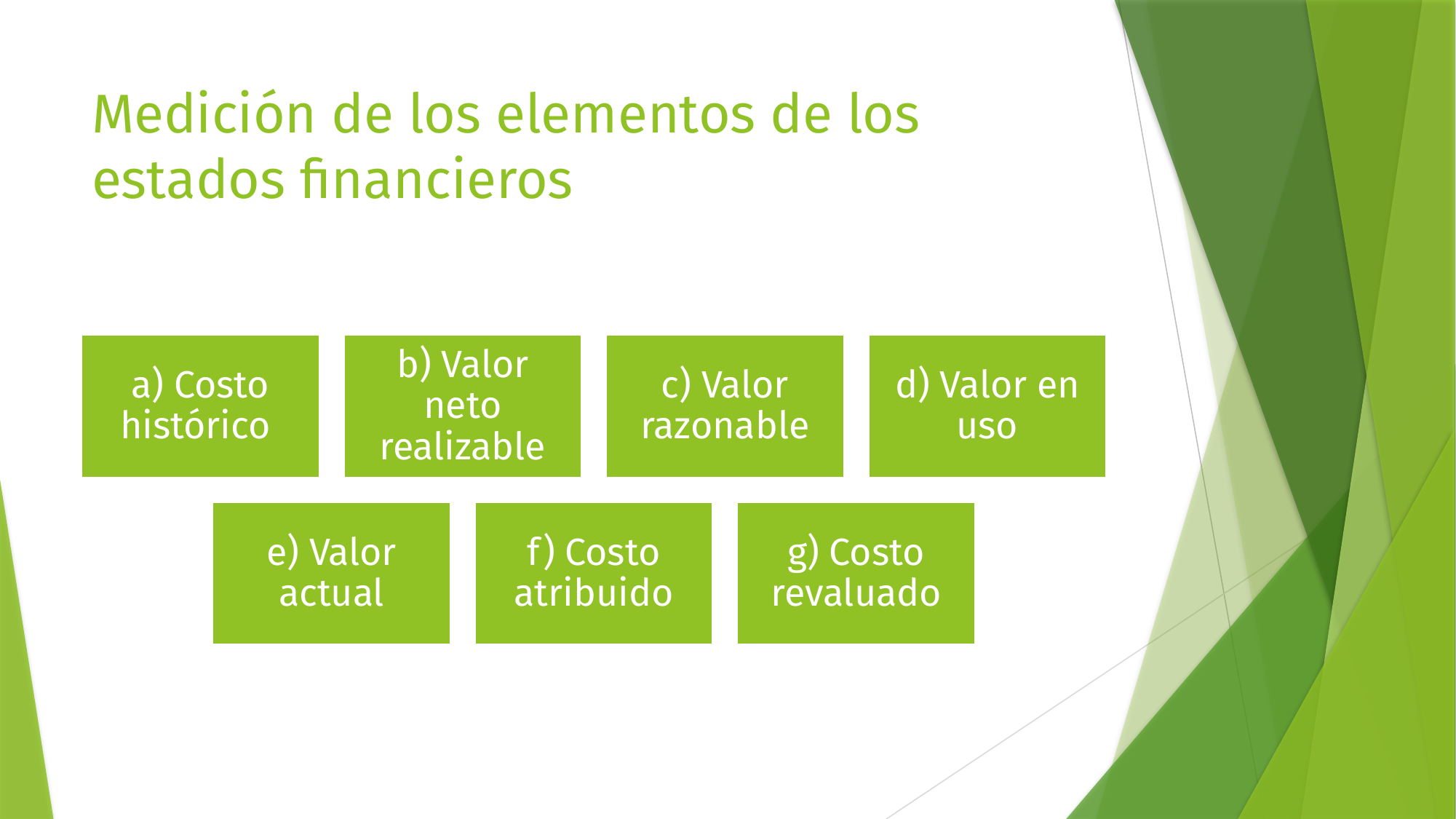

# Medición de los elementos de los estados financieros
a) Costo histórico
b) Valor neto realizable
c) Valor razonable
d) Valor en uso
e) Valor actual
f) Costo atribuido
g) Costo revaluado